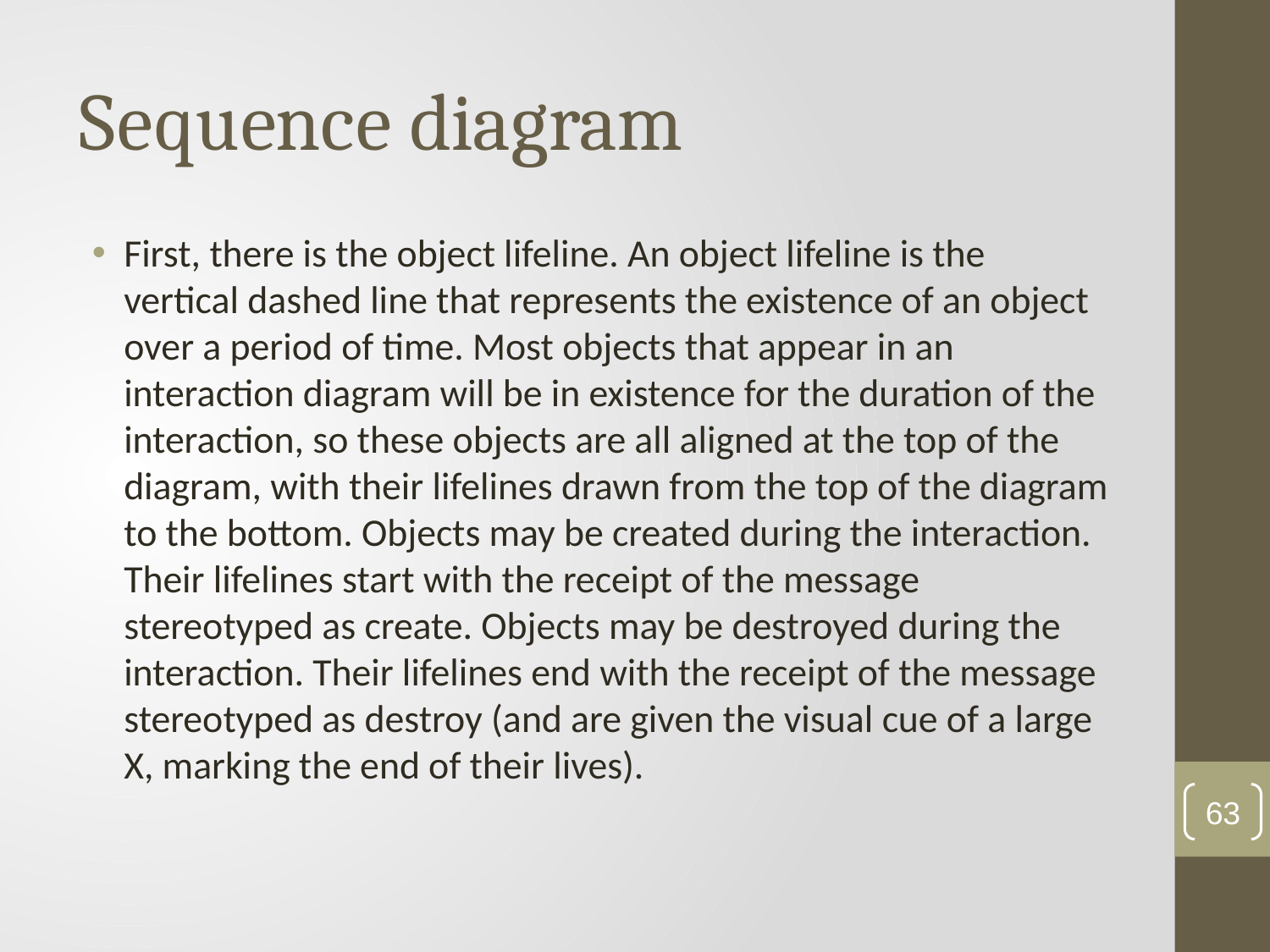

# Sequence diagram
First, there is the object lifeline. An object lifeline is the vertical dashed line that represents the existence of an object over a period of time. Most objects that appear in an interaction diagram will be in existence for the duration of the interaction, so these objects are all aligned at the top of the diagram, with their lifelines drawn from the top of the diagram to the bottom. Objects may be created during the interaction. Their lifelines start with the receipt of the message stereotyped as create. Objects may be destroyed during the interaction. Their lifelines end with the receipt of the message stereotyped as destroy (and are given the visual cue of a large X, marking the end of their lives).

63